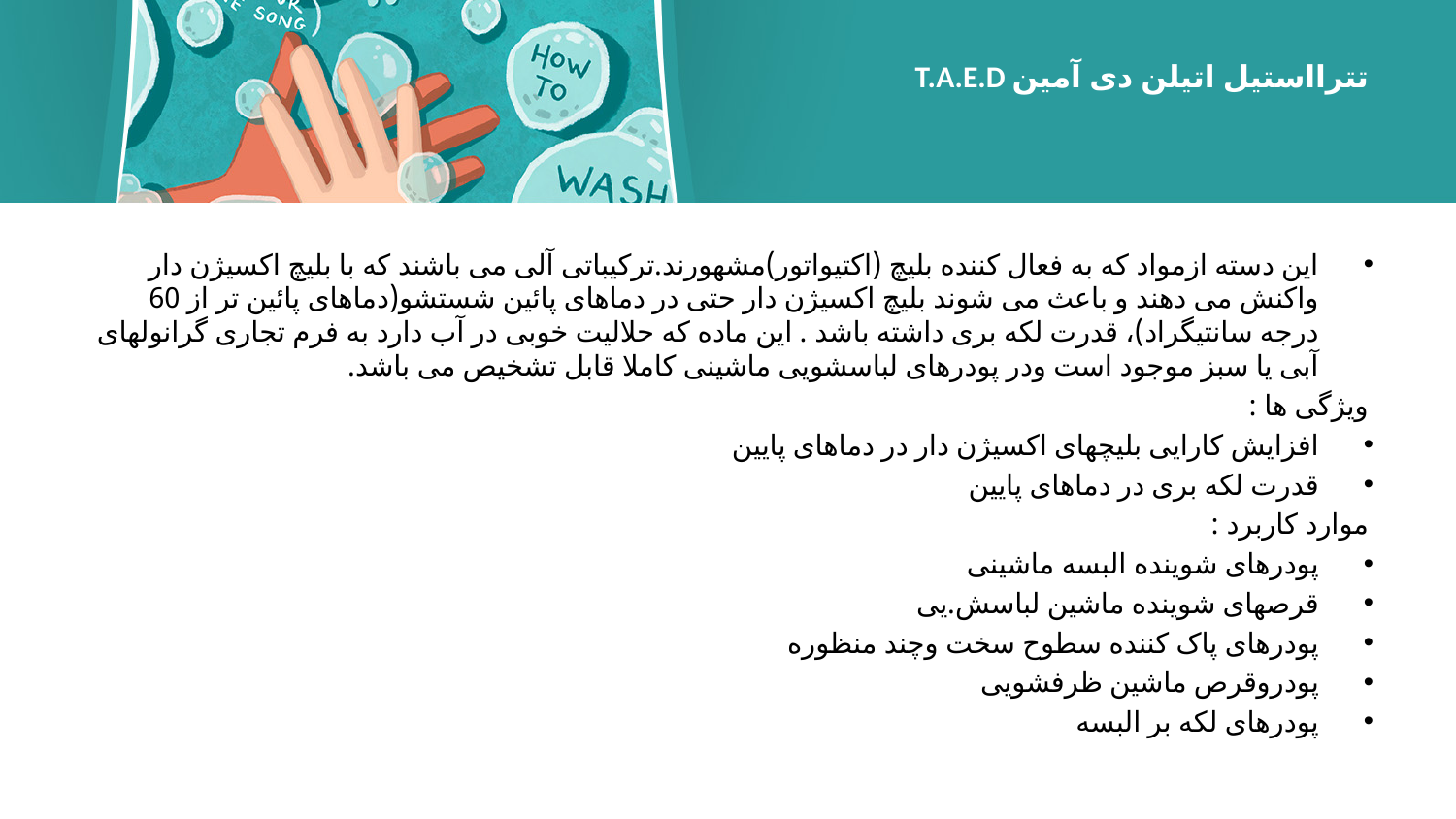

# T.A.E.D تترااستیل اتیلن دی آمین
این دسته ازمواد که به فعال كننده بلیچ (اكتیواتور)مشهورند.تركیباتی آلی می باشند كه با بلیچ اكسیژن دار واكنش می دهند و باعث می شوند بلیچ اكسیژن دار حتی در دماهای پائین شستشو(دماهای پائین تر از 60 درجه سانتیگراد)، قدرت لكه بری داشته باشد . این ماده که حلالیت خوبی در آب دارد به فرم تجاری گرانولهای آبی یا سبز موجود است ودر پودرهای لباسشویی ماشینی کاملا قابل تشخیص می باشد.
ویژگی ها :
افزایش کارایی بلیچهای اكسیژن دار در دماهای پایین
قدرت لکه بری در دماهای پایین
موارد كاربرد :
پودرهای شوینده البسه ماشینی
قرصهای شوینده ماشین لباسش.یی
پودرهای پاک کننده سطوح سخت وچند منظوره
پودروقرص ماشین ظرفشویی
پودرهای لکه بر البسه